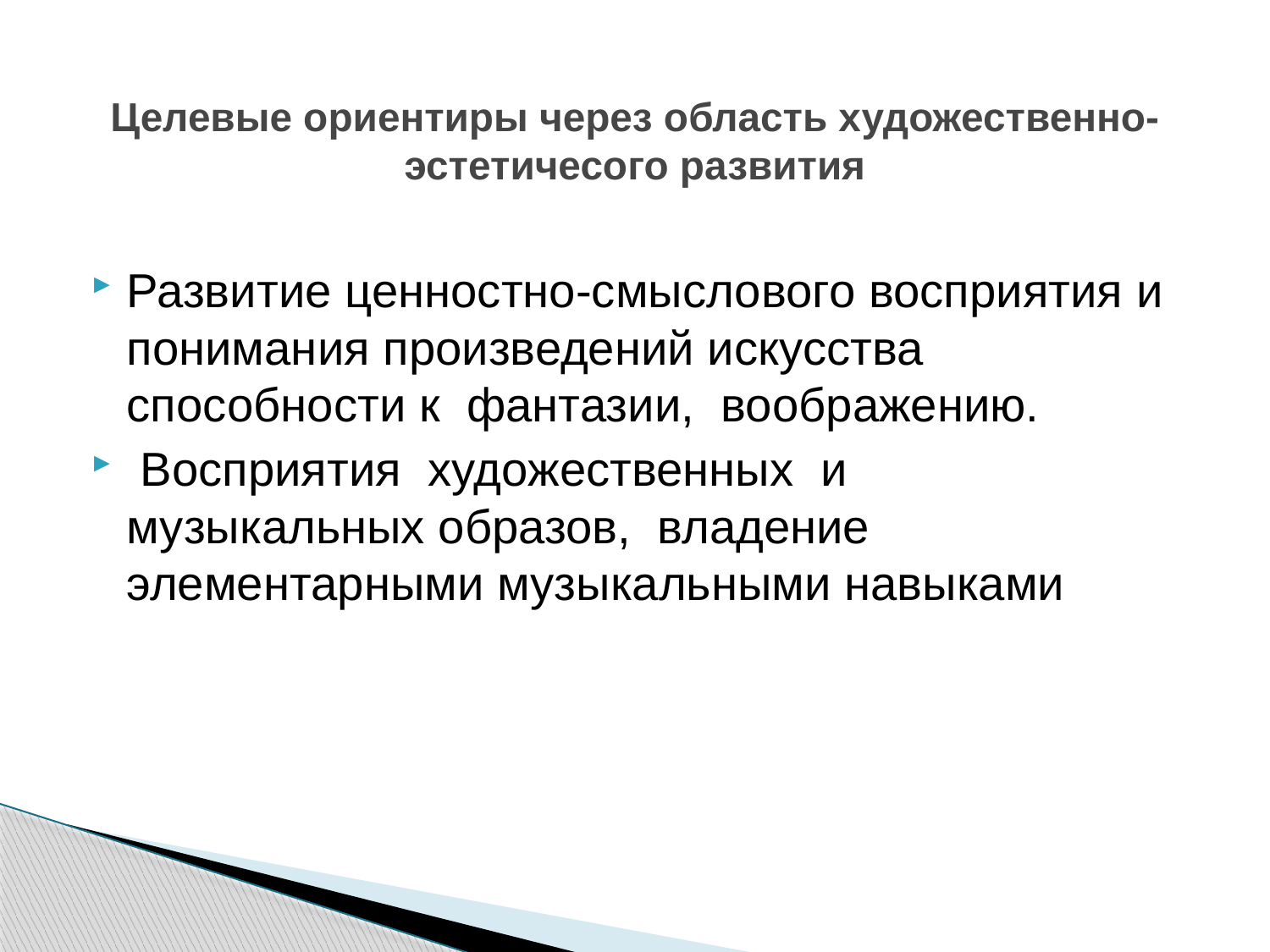

# Целевые ориентиры через область художественно-эстетичесого развития
Развитие ценностно-смыслового восприятия и понимания произведений искусства способности к  фантазии,  воображению.
 Восприятия  художественных  и  музыкальных образов,  владение элементарными музыкальными навыками